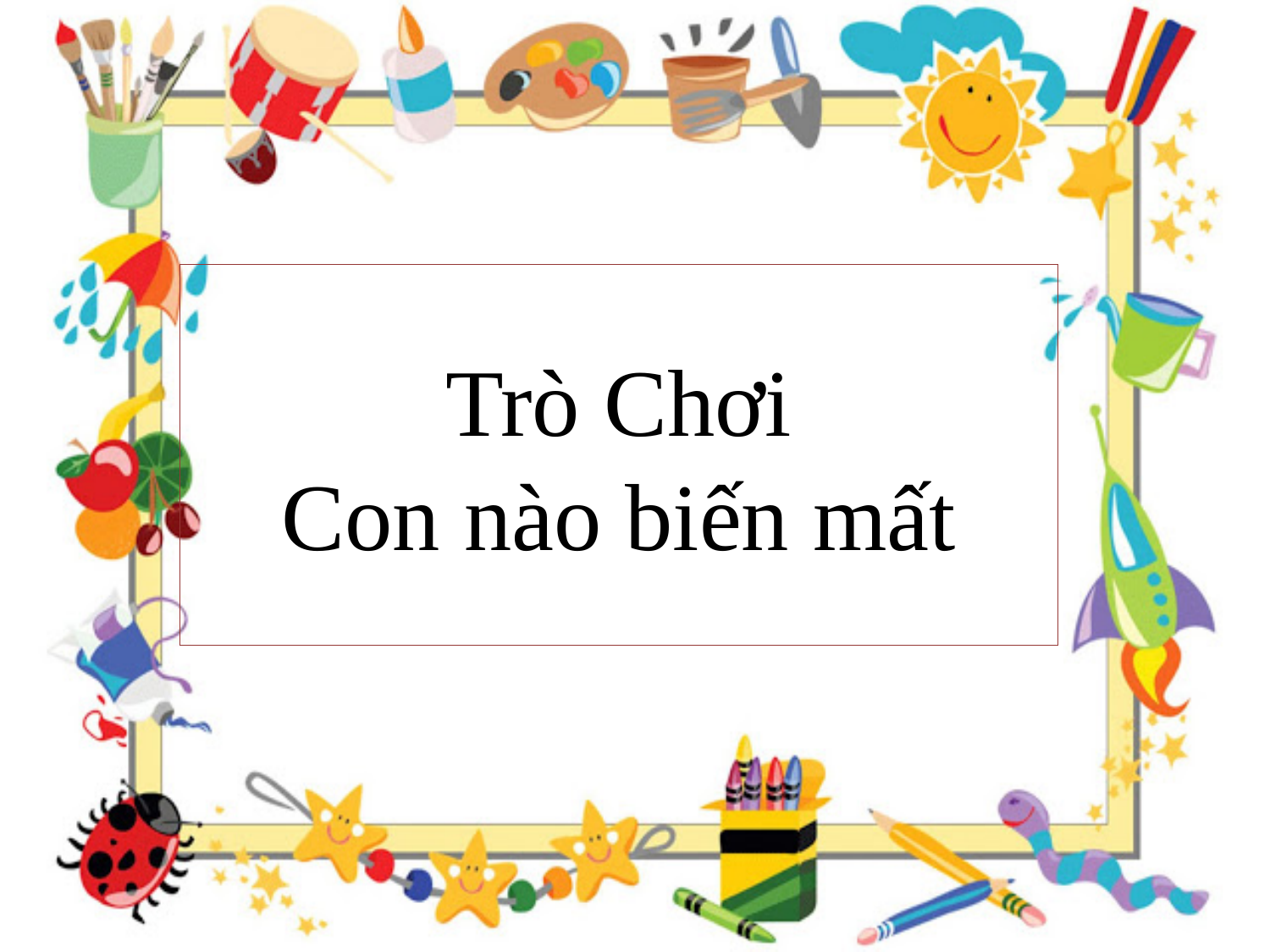

# Trò Chơi Con nào biến mất